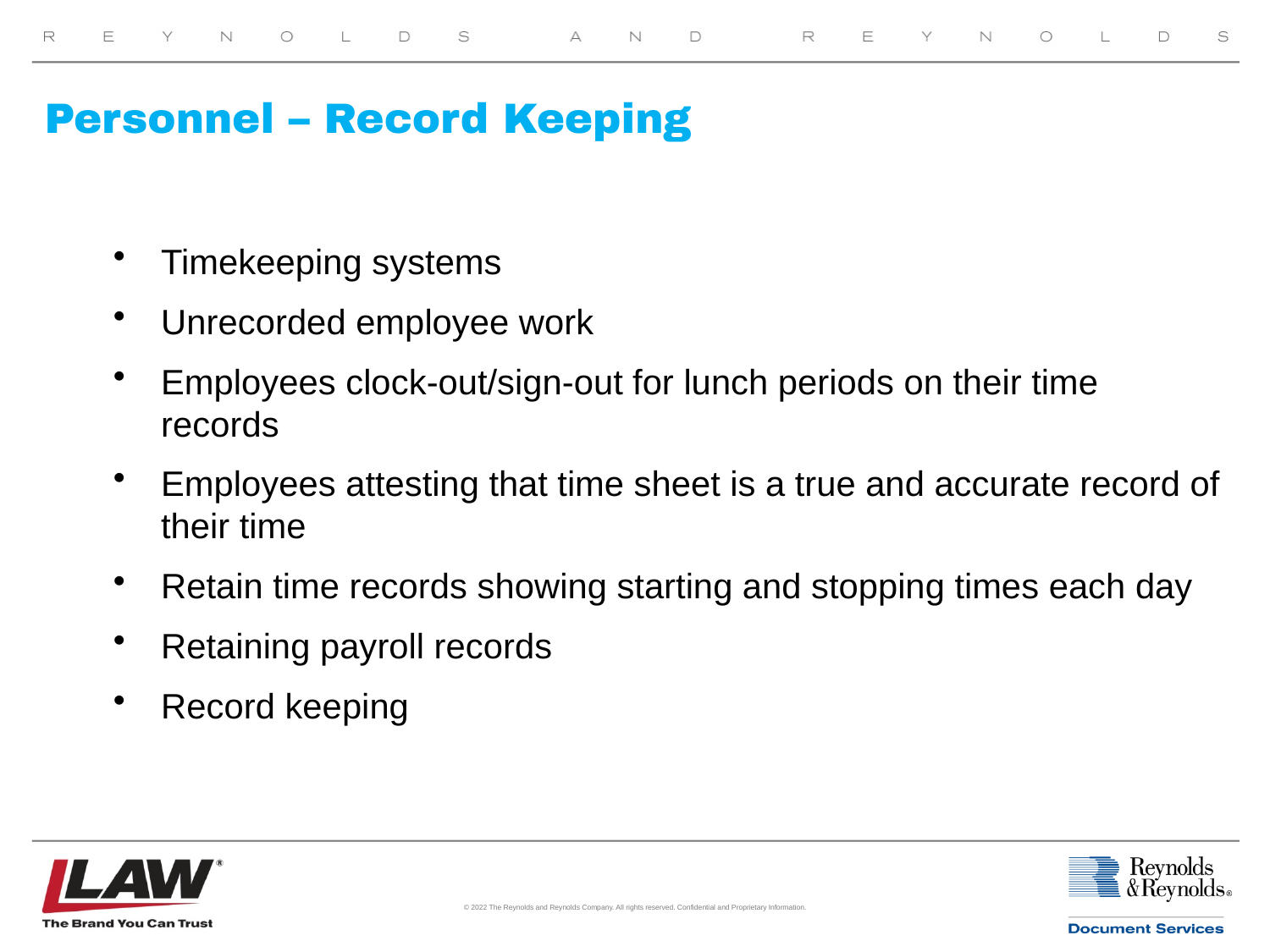

# Personnel – Record Keeping
Timekeeping systems
Unrecorded employee work
Employees clock-out/sign-out for lunch periods on their time records
Employees attesting that time sheet is a true and accurate record of their time
Retain time records showing starting and stopping times each day
Retaining payroll records
Record keeping